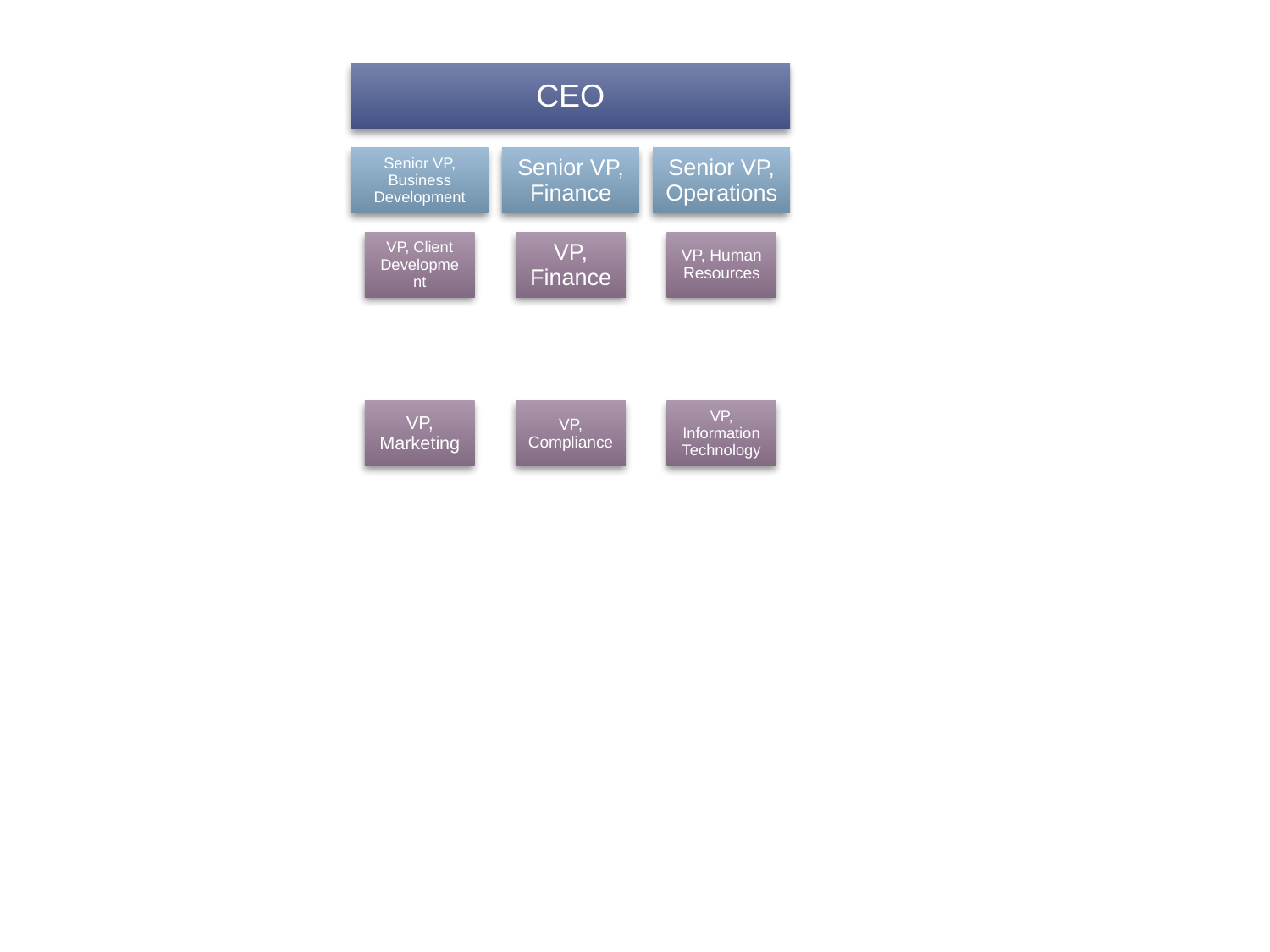

CEO
Senior VP, Finance
Senior VP, Operations
Senior VP, Business Development
VP, Client Development
VP, Marketing
VP, Finance
VP, Compliance
VP, Human Resources
VP, Information Technology